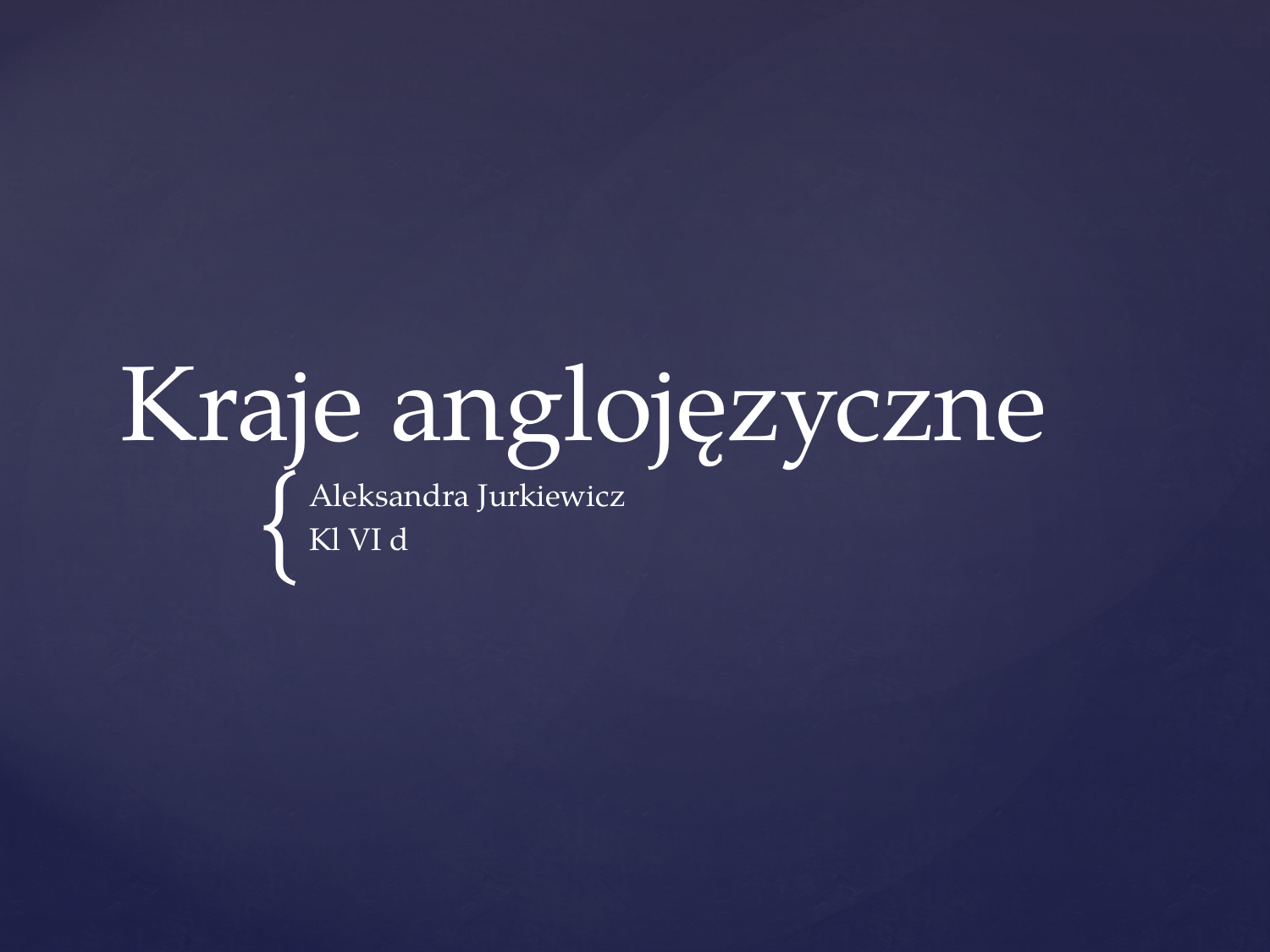

# Kraje anglojęzyczne
Aleksandra Jurkiewicz
Kl VI d